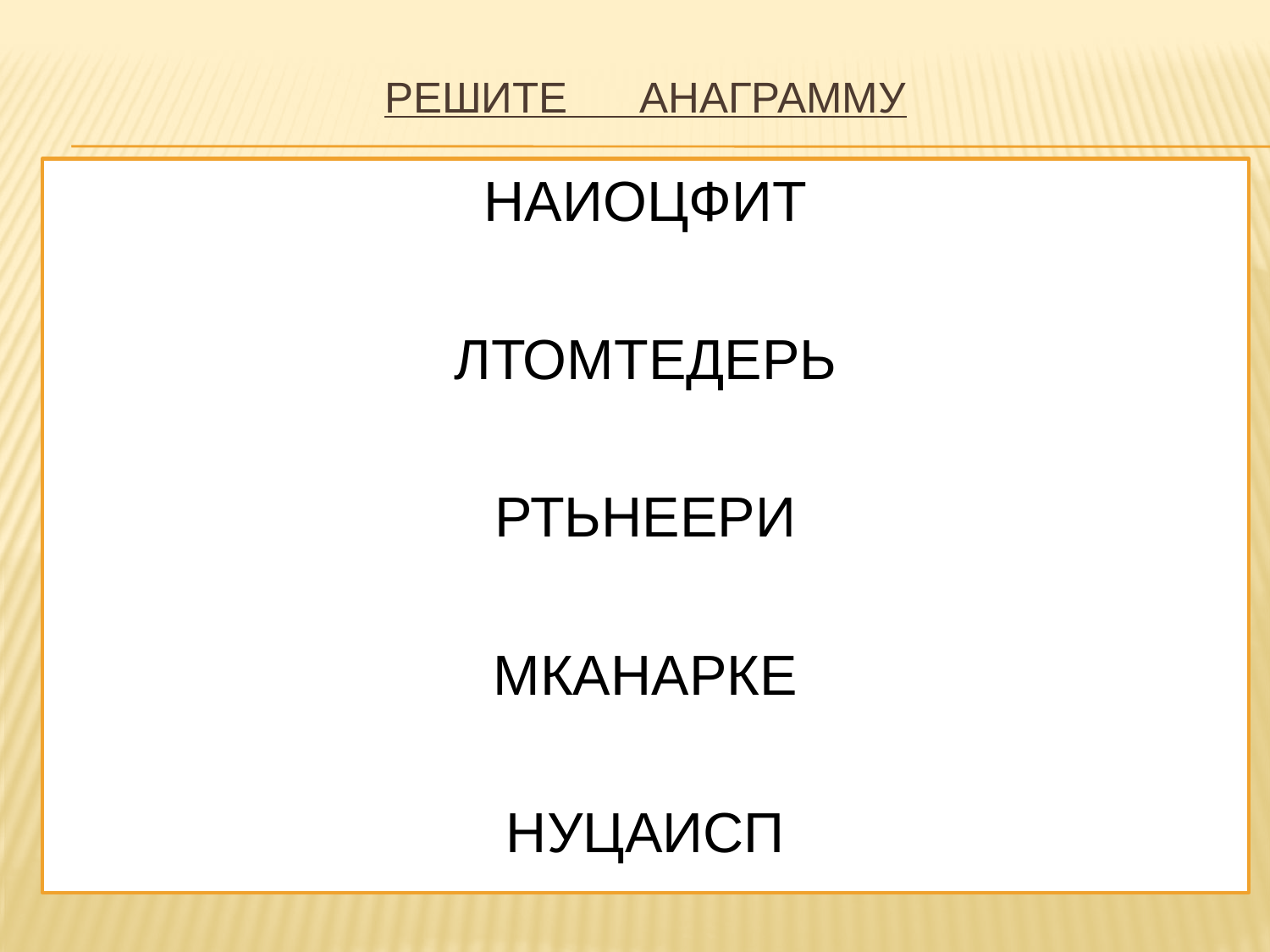

# РЕШИТЕ      АНАГРАММУ
НАИОЦФИТ

ЛТОМТЕДЕРЬ

РТЬНЕЕРИ

МКАНАРКЕ

НУЦАИСП